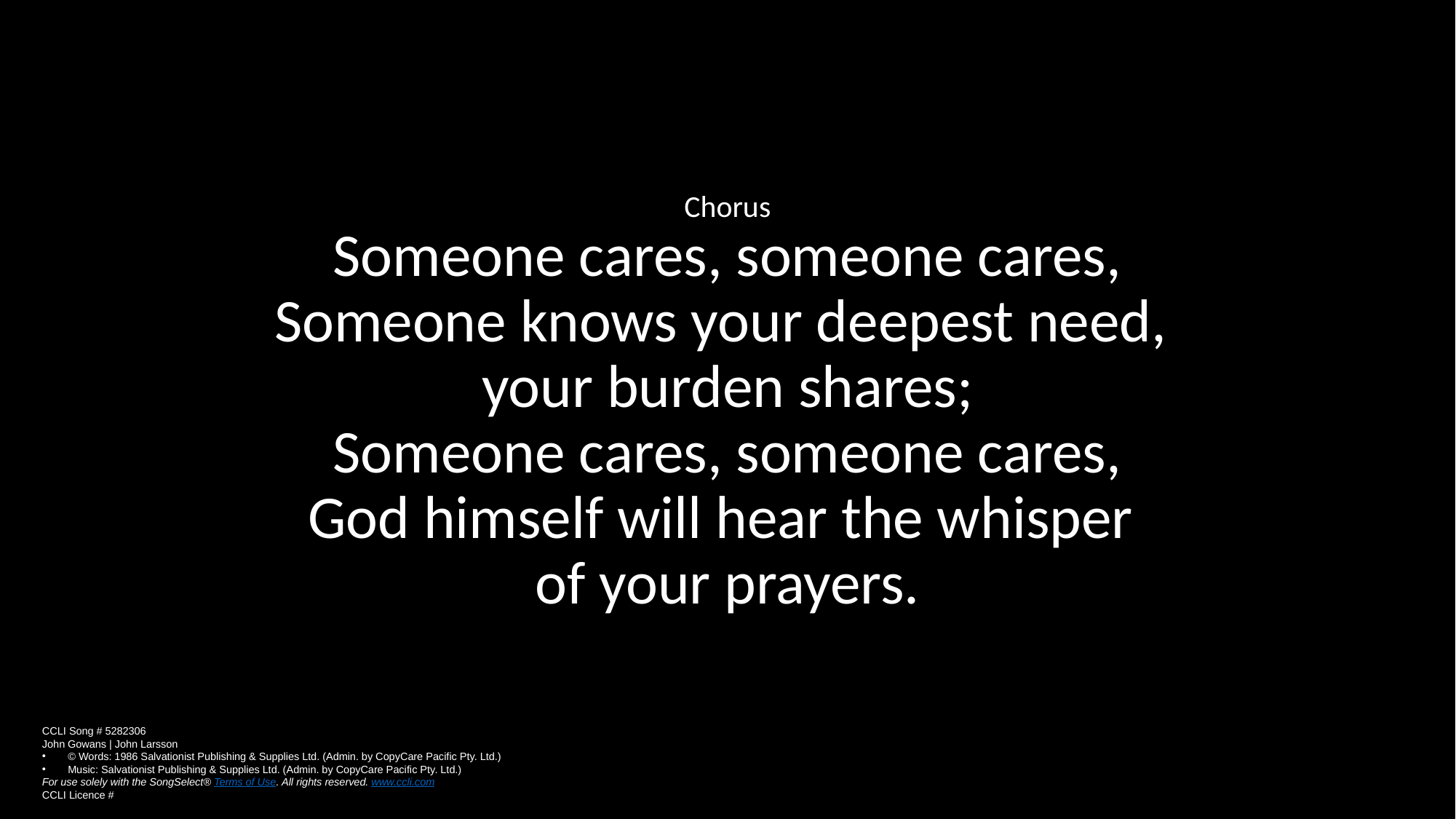

Chorus
Someone cares, someone cares,
Someone knows your deepest need,
your burden shares;
Someone cares, someone cares,
God himself will hear the whisper
of your prayers.
CCLI Song # 5282306
John Gowans | John Larsson
© Words: 1986 Salvationist Publishing & Supplies Ltd. (Admin. by CopyCare Pacific Pty. Ltd.)
Music: Salvationist Publishing & Supplies Ltd. (Admin. by CopyCare Pacific Pty. Ltd.)
For use solely with the SongSelect® Terms of Use. All rights reserved. www.ccli.com
CCLI Licence #